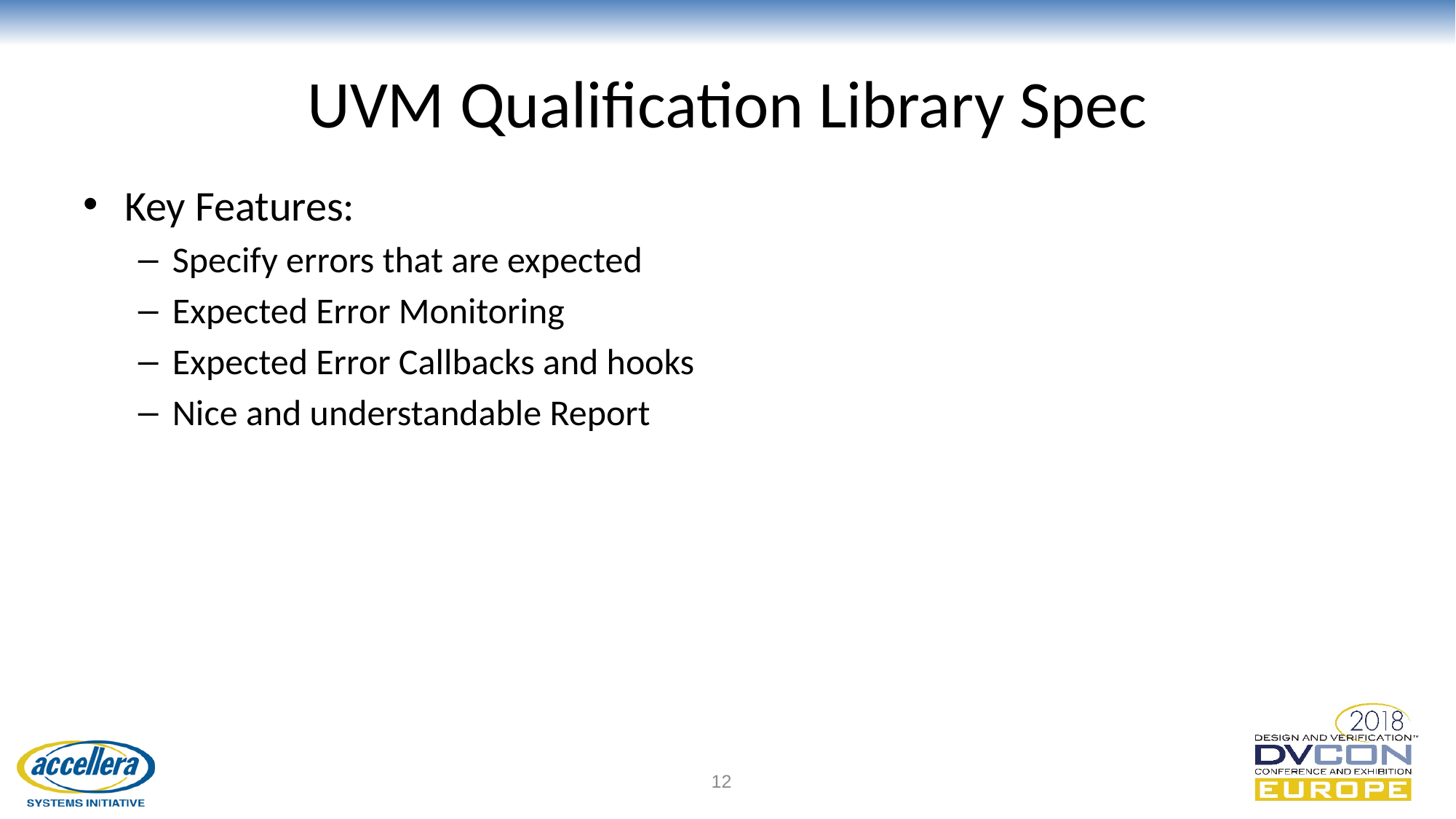

# UVM Qualification Library Spec
Key Features:
Specify errors that are expected
Expected Error Monitoring
Expected Error Callbacks and hooks
Nice and understandable Report

12